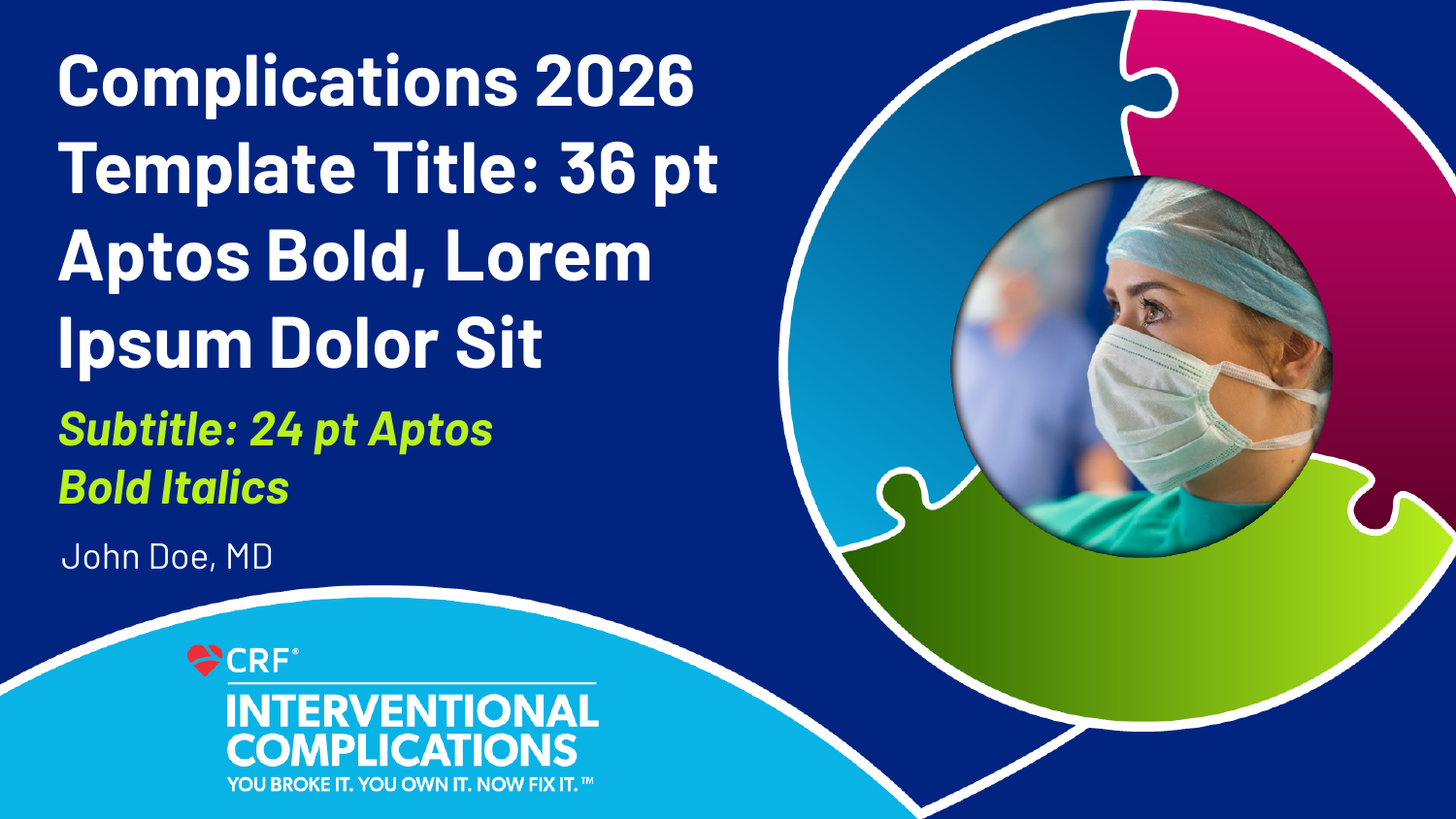

Complications 2026 Template Title: 36 pt Aptos Bold, Lorem Ipsum Dolor Sit
Subtitle: 24 pt Aptos
Bold Italics
John Doe, MD